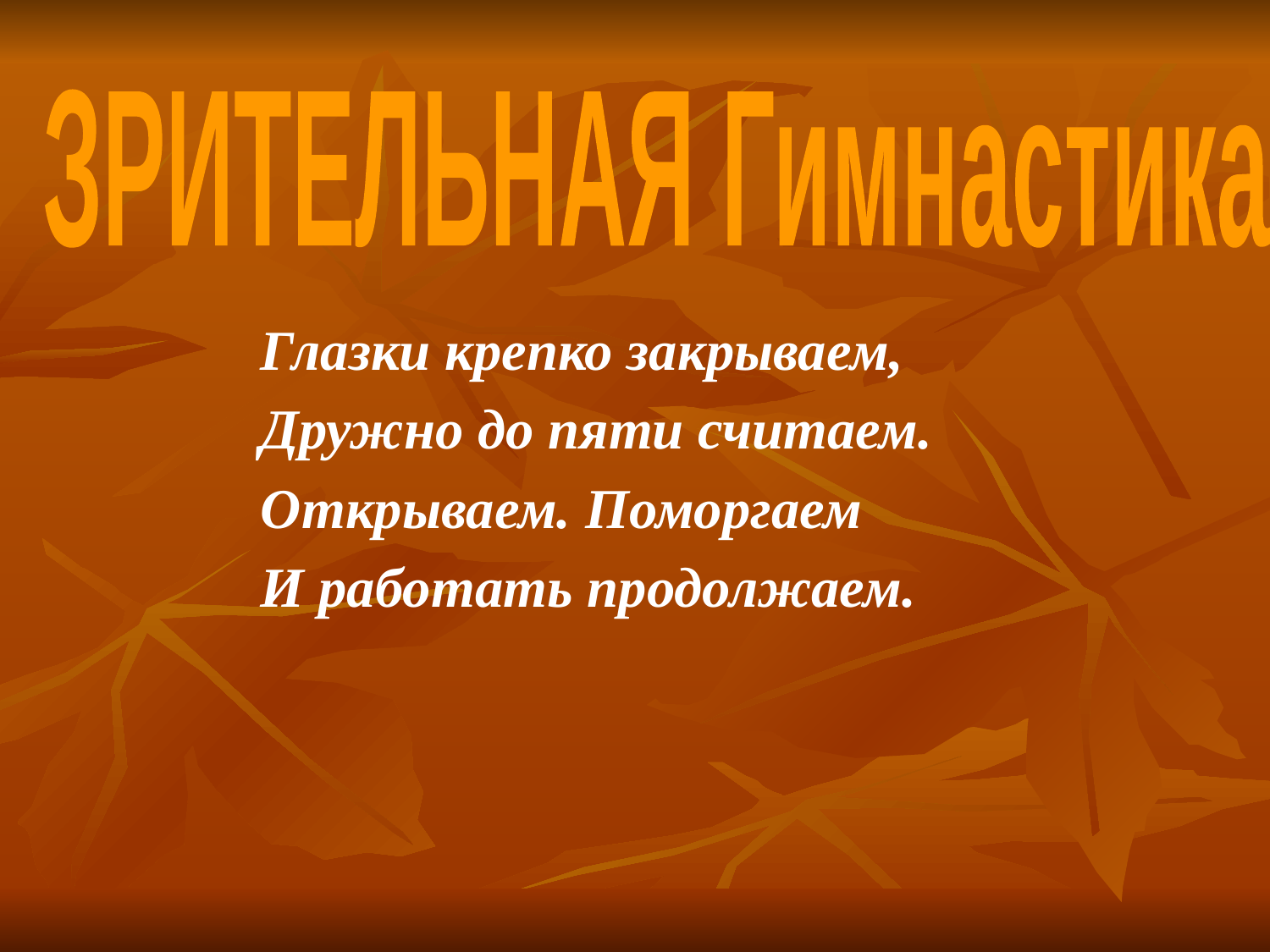

ЗРИТЕЛЬНАЯ Гимнастика
Глазки крепко закрываем,
Дружно до пяти считаем.
Открываем. Поморгаем
И работать продолжаем.